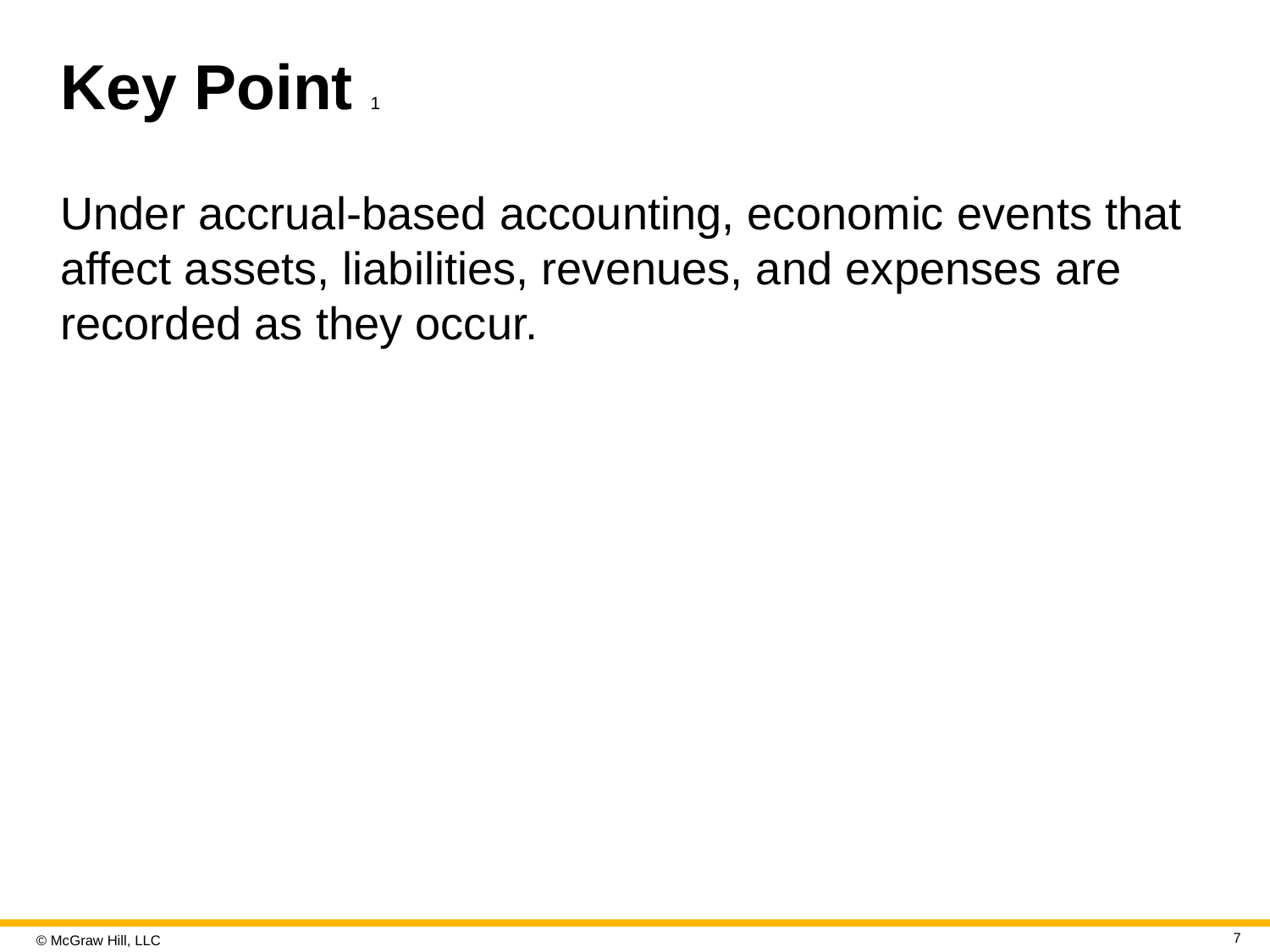

# Key Point 1
Under accrual-based accounting, economic events that affect assets, liabilities, revenues, and expenses are recorded as they occur.
7